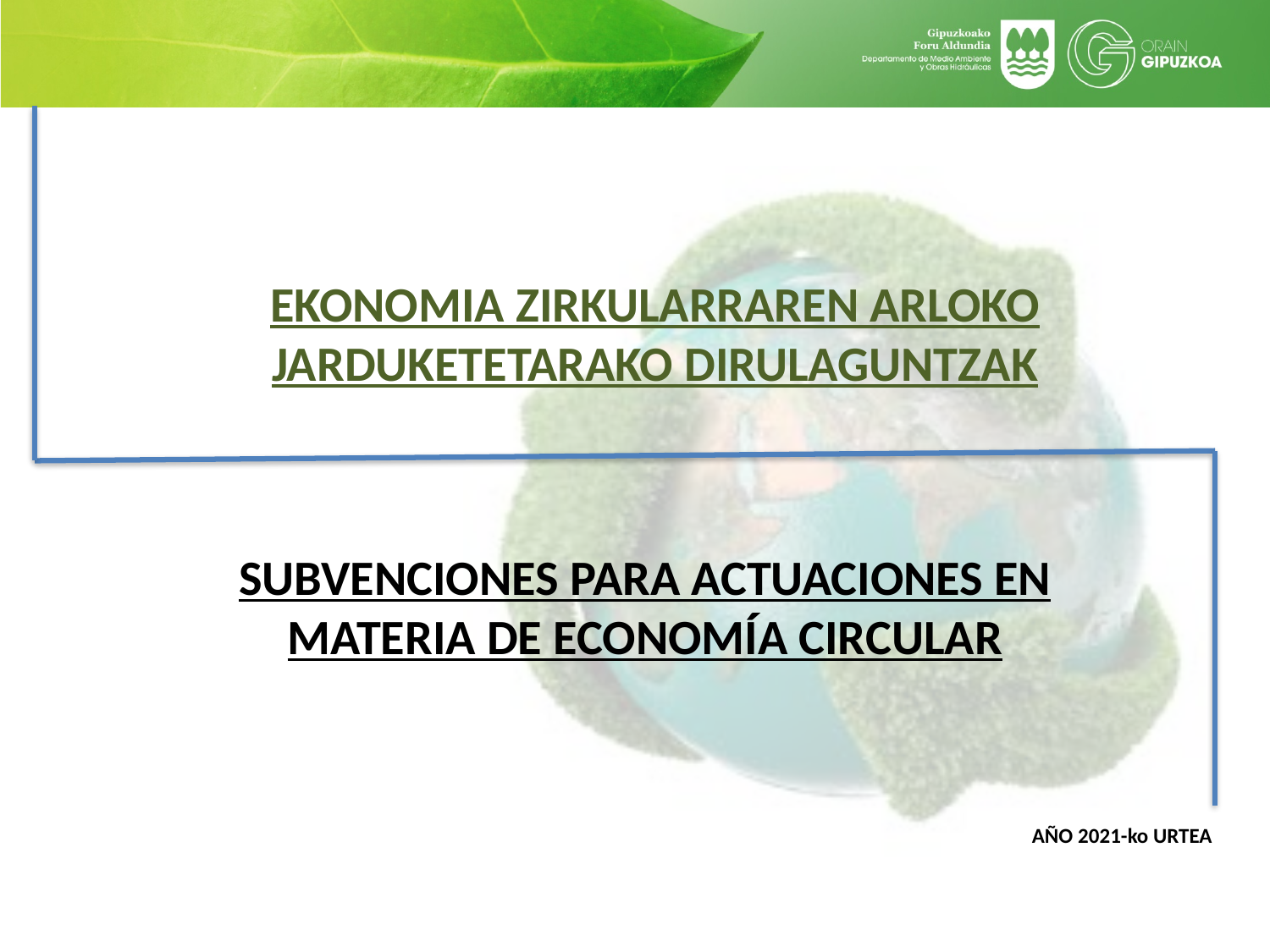

EKONOMIA ZIRKULARRAREN ARLOKO JARDUKETETARAKO DIRULAGUNTZAK
SUBVENCIONES PARA ACTUACIONES EN MATERIA DE ECONOMÍA CIRCULAR

 AÑO 2021-ko URTEA